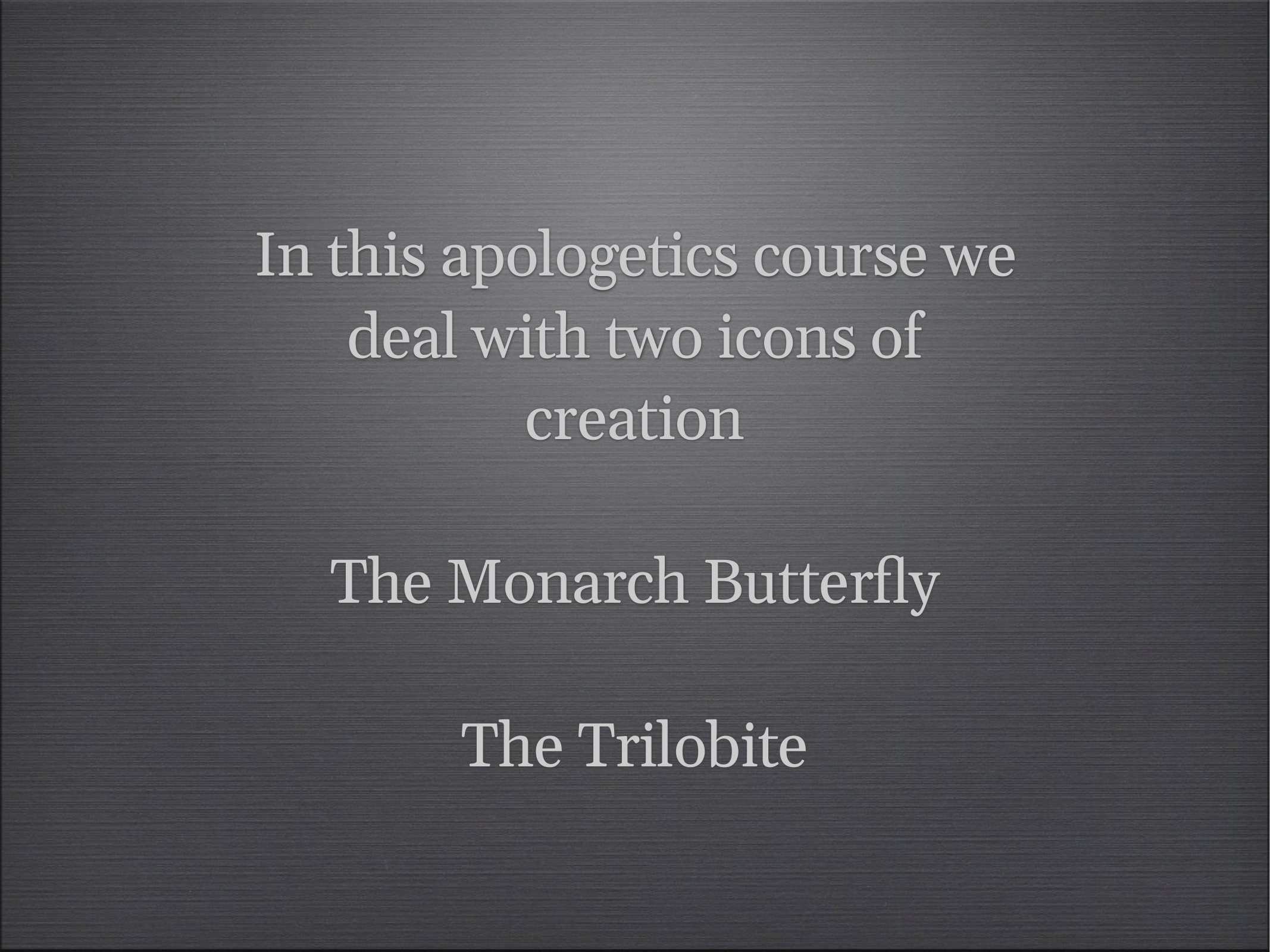

In this apologetics course we deal with two icons of creation

The Monarch Butterfly

The Trilobite